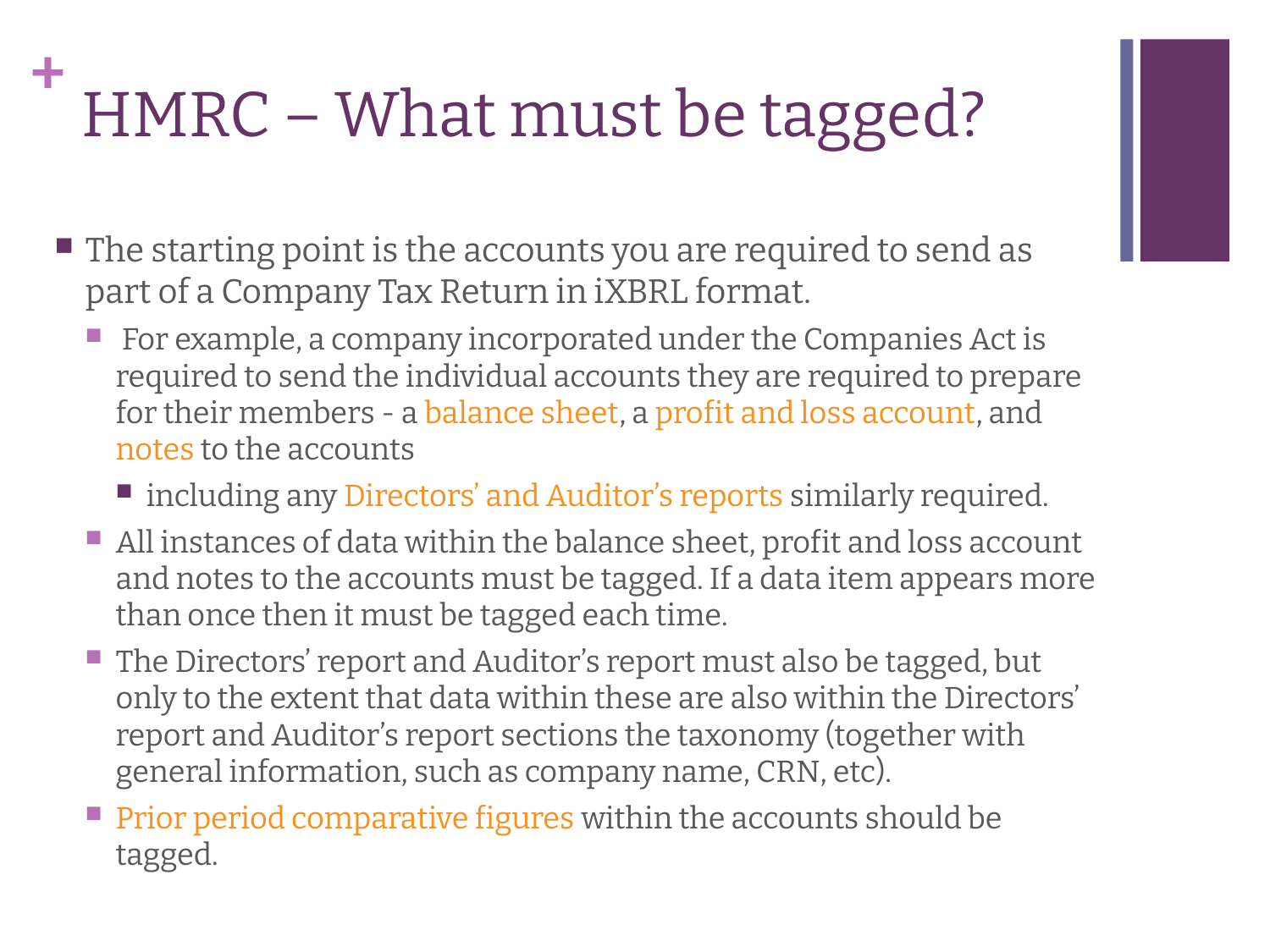

# HMRC – What must be tagged?
The starting point is the accounts you are required to send as part of a Company Tax Return in iXBRL format.
 For example, a company incorporated under the Companies Act is required to send the individual accounts they are required to prepare for their members - a balance sheet, a profit and loss account, and notes to the accounts
including any Directors’ and Auditor’s reports similarly required.
All instances of data within the balance sheet, profit and loss account and notes to the accounts must be tagged. If a data item appears more than once then it must be tagged each time.
The Directors’ report and Auditor’s report must also be tagged, but only to the extent that data within these are also within the Directors’ report and Auditor’s report sections the taxonomy (together with general information, such as company name, CRN, etc).
Prior period comparative figures within the accounts should be tagged.